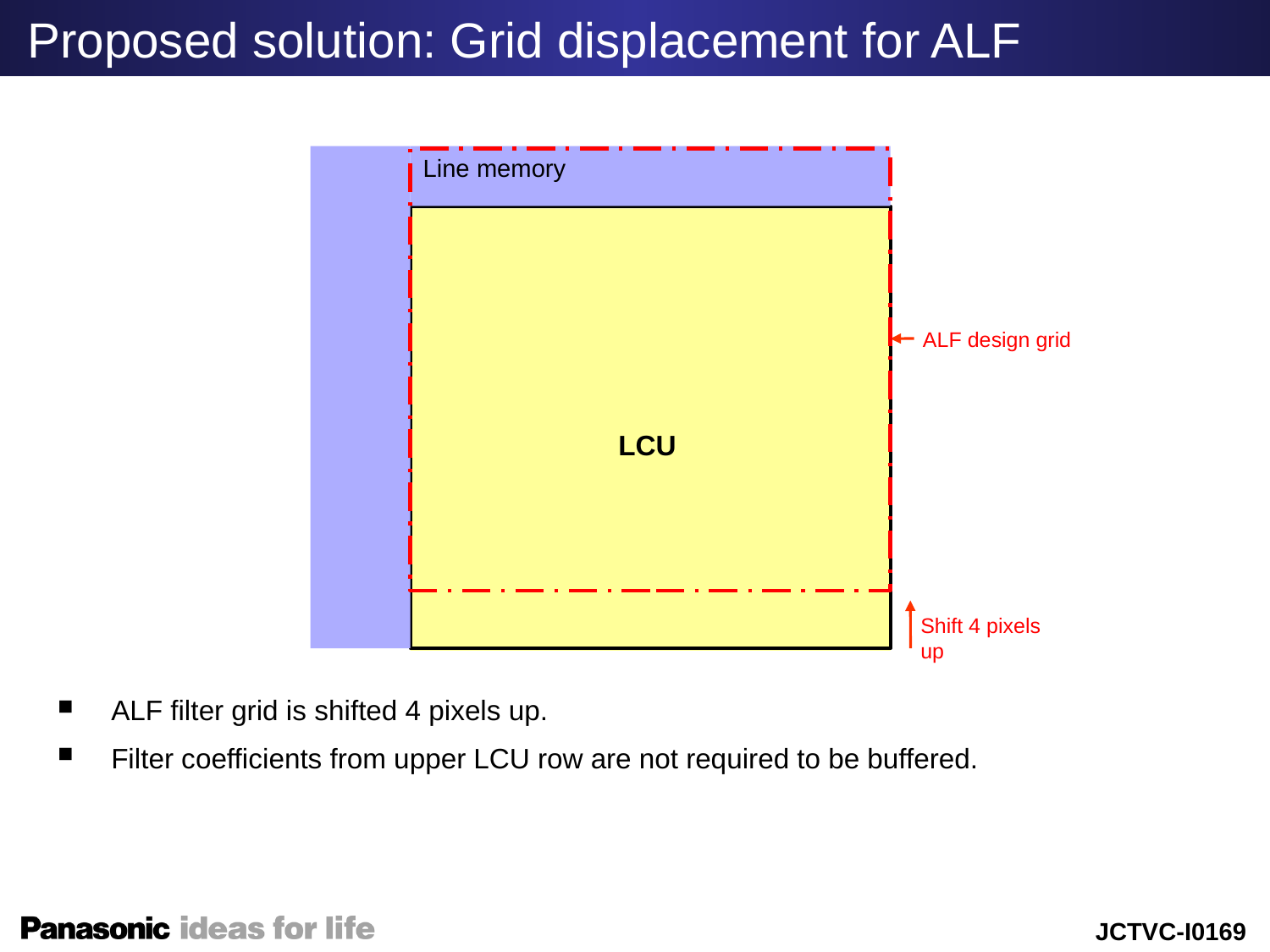

Proposed solution: Grid displacement for ALF

Line memory

ALF design grid
LCU

Shift 4 pixels up
ALF filter grid is shifted 4 pixels up.
Filter coefficients from upper LCU row are not required to be buffered.